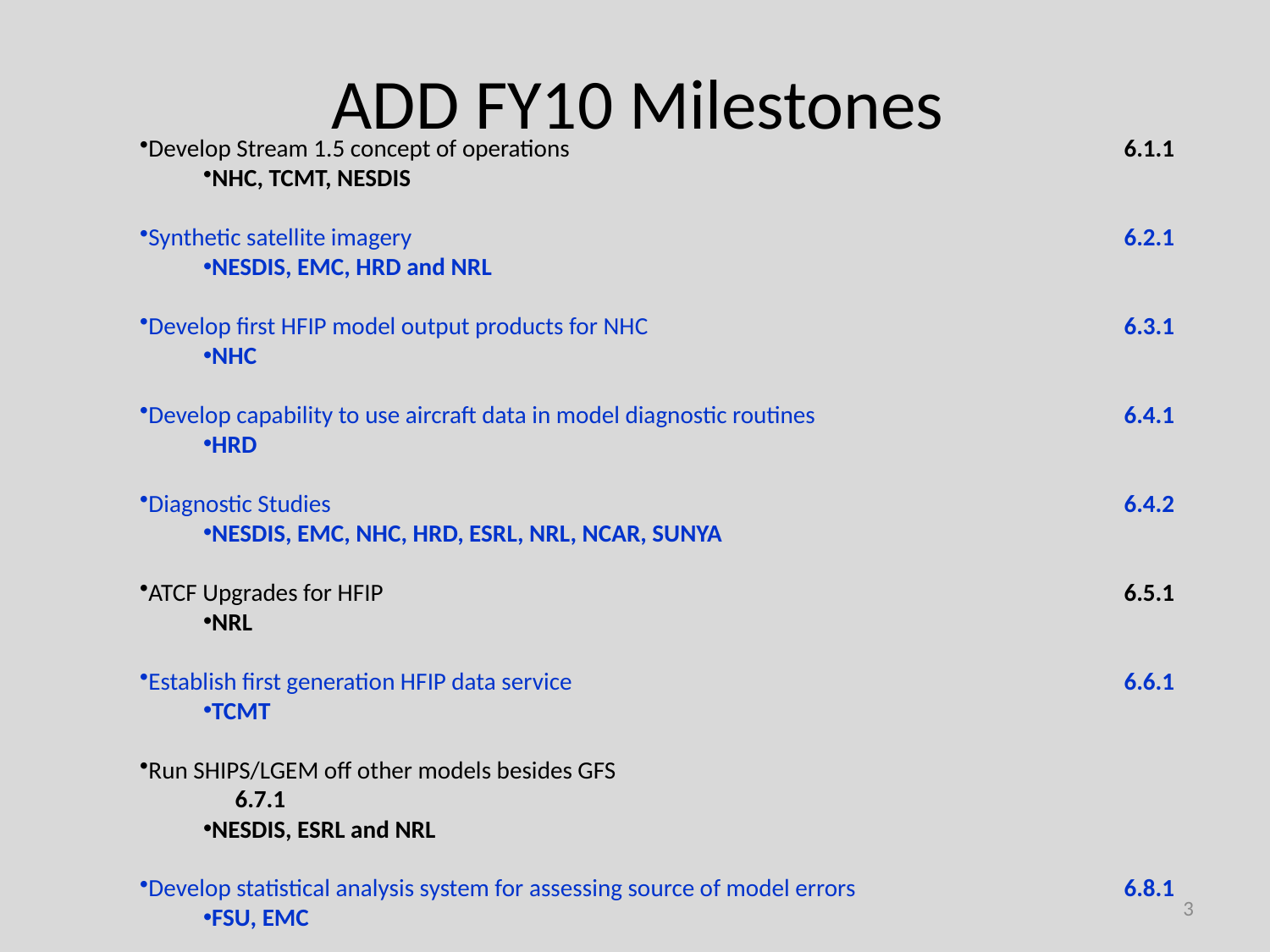

# ADD FY10 Milestones

Develop Stream 1.5 concept of operations 					6.1.1
NHC, TCMT, NESDIS

Synthetic satellite imagery						6.2.1
NESDIS, EMC, HRD and NRL

Develop first HFIP model output products for NHC				6.3.1
NHC

Develop capability to use aircraft data in model diagnostic routines			6.4.1
HRD

Diagnostic Studies							6.4.2
NESDIS, EMC, NHC, HRD, ESRL, NRL, NCAR, SUNYA

ATCF Upgrades for HFIP						6.5.1
NRL

Establish first generation HFIP data service  					6.6.1
TCMT

Run SHIPS/LGEM off other models besides GFS	 				6.7.1
NESDIS, ESRL and NRL

Develop statistical analysis system for assessing source of model errors			6.8.1
FSU, EMC
3